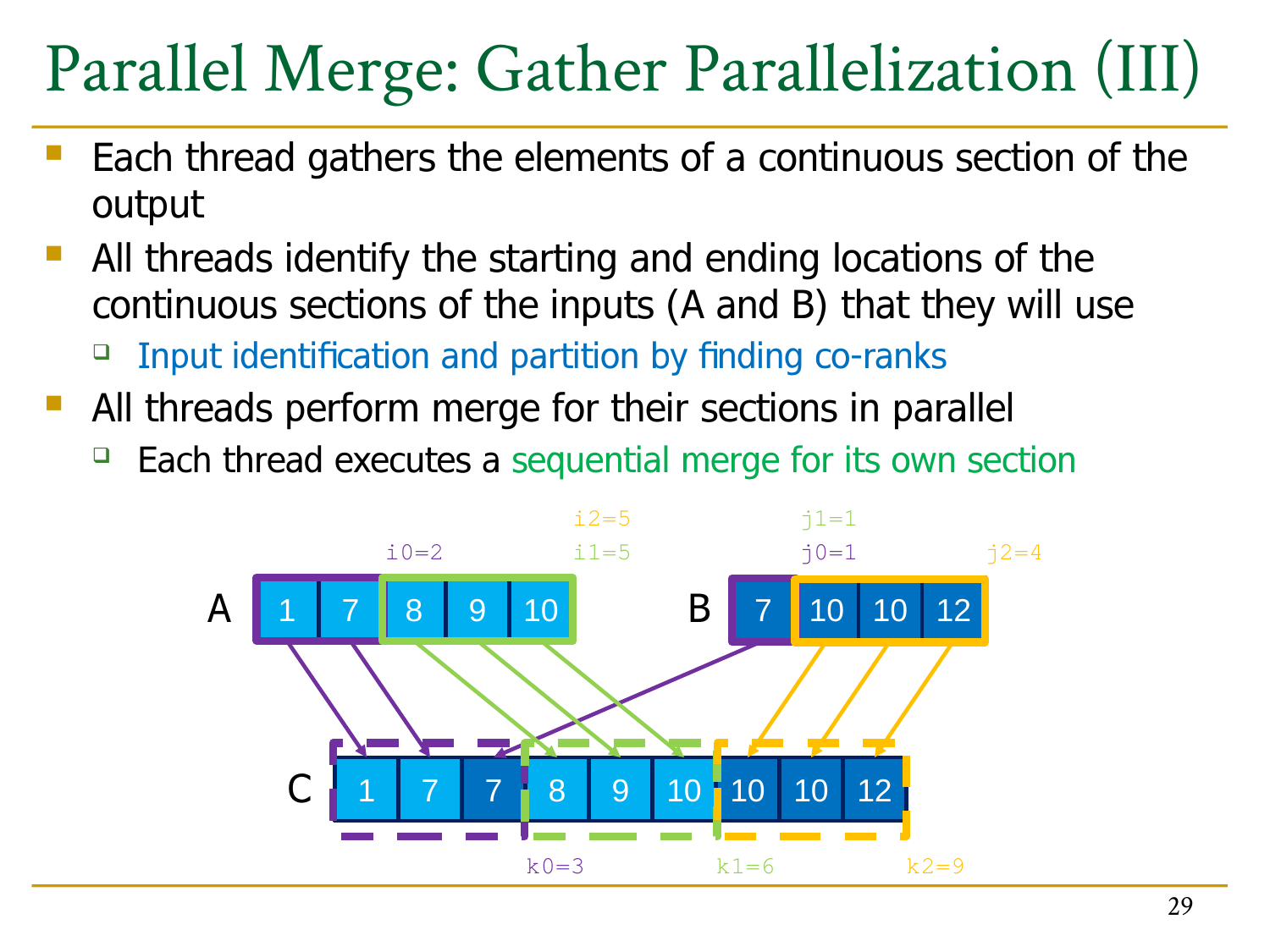

# Parallel Merge: Gather Parallelization (III)
Each thread gathers the elements of a continuous section of the output
All threads identify the starting and ending locations of the continuous sections of the inputs (A and B) that they will use
Input identification and partition by finding co-ranks
All threads perform merge for their sections in parallel
Each thread executes a sequential merge for its own section

i2=5
j1=1
i0=2
i1=5
j0=1
j2=4
A
1

7
8
9
10
B
7
10
10
12

C
1
7
7
8
9
10
10
10
12
1
7
7
8
9
10
10
10
12
k0=3
k1=6
k2=9
29